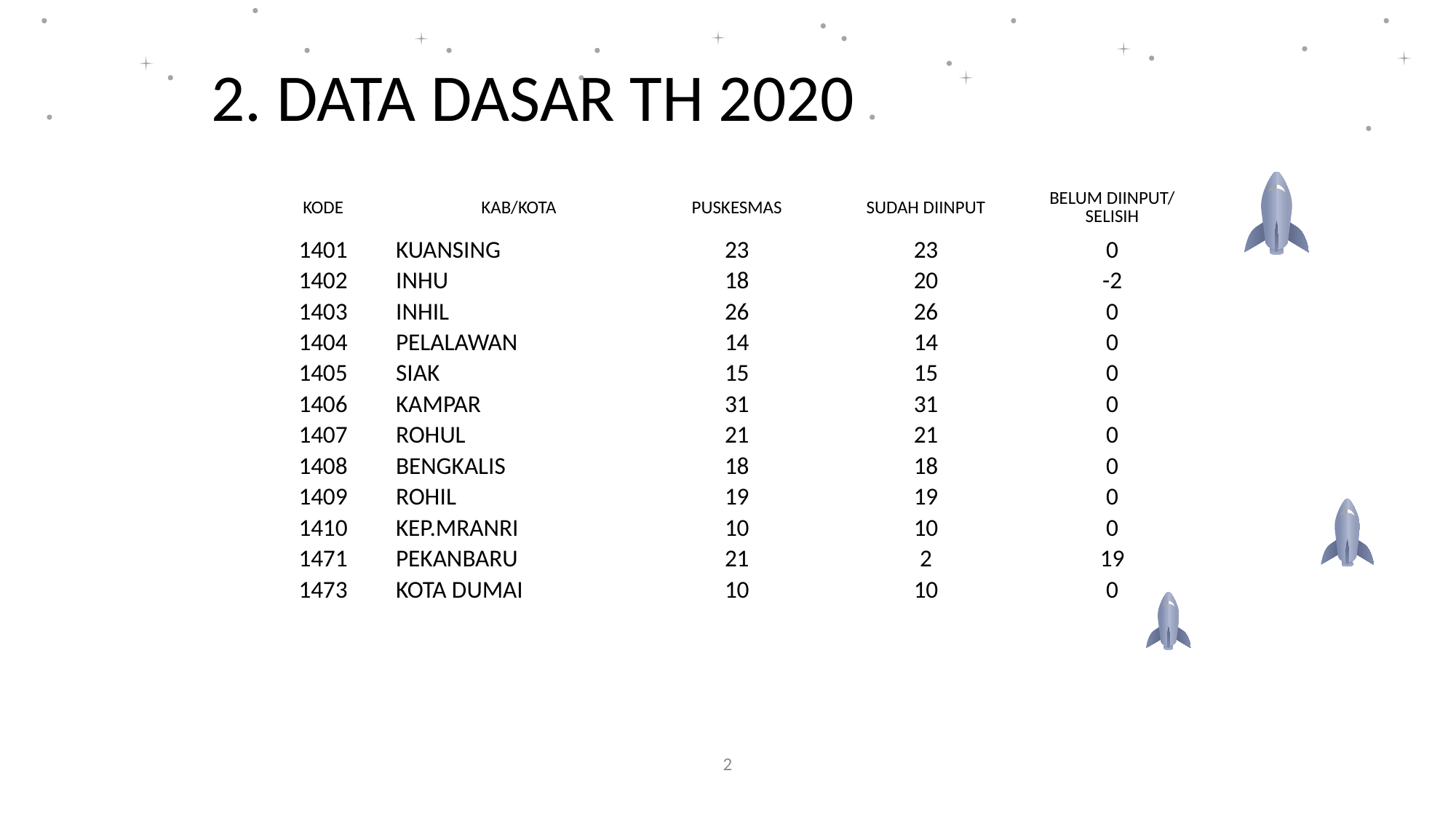

# 2. DATA DASAR TH 2020
| KODE | KAB/KOTA | PUSKESMAS | SUDAH DIINPUT | BELUM DIINPUT/ SELISIH |
| --- | --- | --- | --- | --- |
| 1401 | KUANSING | 23 | 23 | 0 |
| 1402 | INHU | 18 | 20 | -2 |
| 1403 | INHIL | 26 | 26 | 0 |
| 1404 | PELALAWAN | 14 | 14 | 0 |
| 1405 | SIAK | 15 | 15 | 0 |
| 1406 | KAMPAR | 31 | 31 | 0 |
| 1407 | ROHUL | 21 | 21 | 0 |
| 1408 | BENGKALIS | 18 | 18 | 0 |
| 1409 | ROHIL | 19 | 19 | 0 |
| 1410 | KEP.MRANRI | 10 | 10 | 0 |
| 1471 | PEKANBARU | 21 | 2 | 19 |
| 1473 | KOTA DUMAI | 10 | 10 | 0 |
|  |  |  |  |  |
2